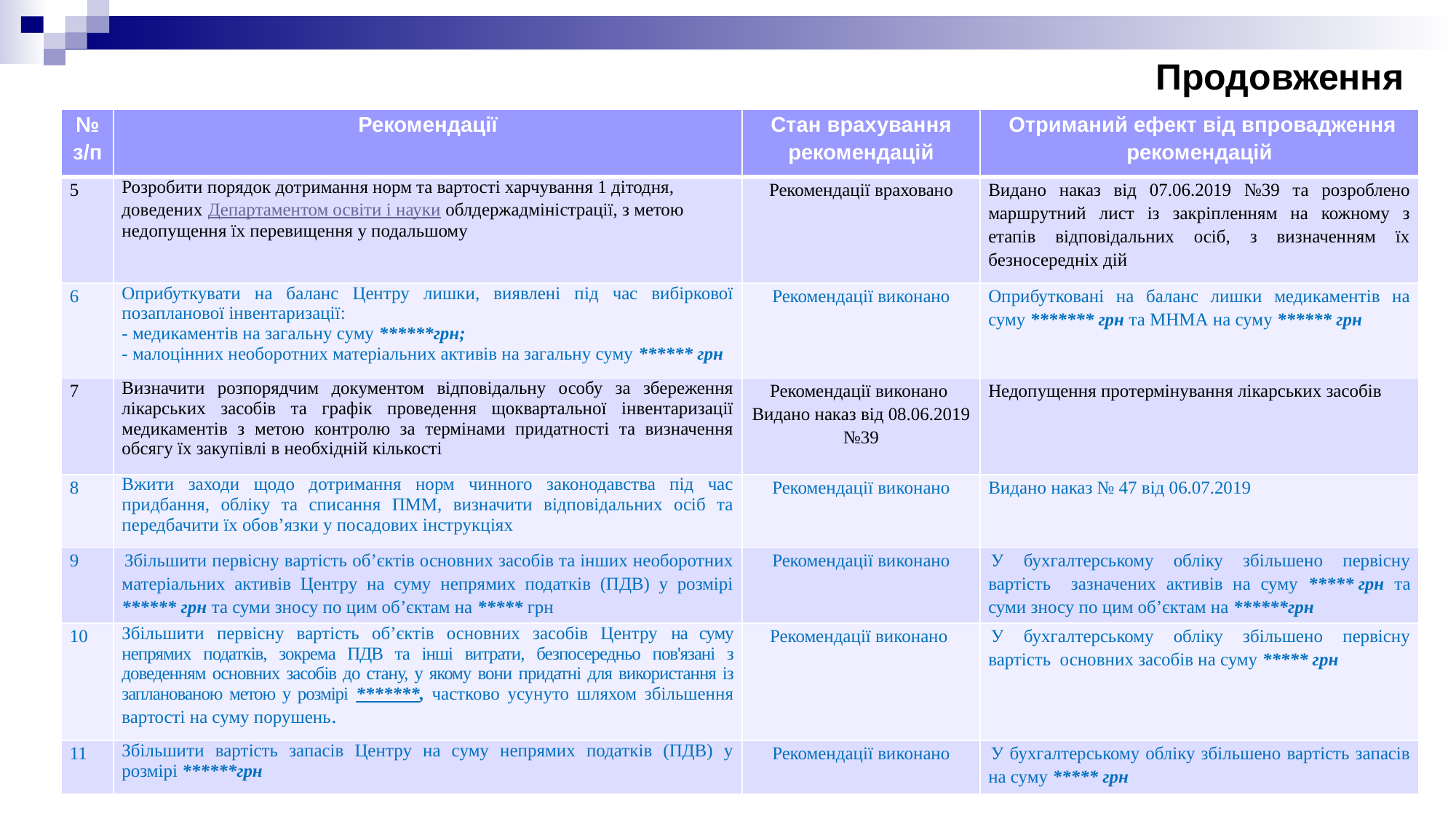

# Продовження
| № з/п | Рекомендації | Стан врахування рекомендацій | Отриманий ефект від впровадження рекомендацій |
| --- | --- | --- | --- |
| 5 | Розробити порядок дотримання норм та вартості харчування 1 дітодня, доведених Департаментом освіти і науки облдержадміністрації, з метою недопущення їх перевищення у подальшому | Рекомендації враховано | Видано наказ від 07.06.2019 №39 та розроблено маршрутний лист із закріпленням на кожному з етапів відповідальних осіб, з визначенням їх безносередніх дій |
| 6 | Оприбуткувати на баланс Центру лишки, виявлені під час вибіркової позапланової інвентаризації: - медикаментів на загальну суму \*\*\*\*\*\*грн; - малоцінних необоротних матеріальних активів на загальну суму \*\*\*\*\*\* грн | Рекомендації виконано | Оприбутковані на баланс лишки медикаментів на суму \*\*\*\*\*\*\* грн та МНМА на суму \*\*\*\*\*\* грн |
| 7 | Визначити розпорядчим документом відповідальну особу за збереження лікарських засобів та графік проведення щоквартальної інвентаризації медикаментів з метою контролю за термінами придатності та визначення обсягу їх закупівлі в необхідній кількості | Рекомендації виконано Видано наказ від 08.06.2019 №39 | Недопущення протермінування лікарських засобів |
| 8 | Вжити заходи щодо дотримання норм чинного законодавства під час придбання, обліку та списання ПММ, визначити відповідальних осіб та передбачити їх обов’язки у посадових інструкціях | Рекомендації виконано | Видано наказ № 47 від 06.07.2019 |
| 9 | Збільшити первісну вартість об’єктів основних засобів та інших необоротних матеріальних активів Центру на суму непрямих податків (ПДВ) у розмірі \*\*\*\*\*\* грн та суми зносу по цим об’єктам на \*\*\*\*\* грн | Рекомендації виконано | У бухгалтерському обліку збільшено первісну вартість зазначених активів на суму \*\*\*\*\* грн та суми зносу по цим об’єктам на \*\*\*\*\*\*грн |
| 10 | Збільшити первісну вартість об’єктів основних засобів Центру на суму непрямих податків, зокрема ПДВ та інші витрати, безпосередньо пов'язані з доведенням основних засобів до стану, у якому вони придатні для використання із запланованою метою у розмірі \*\*\*\*\*\*\*, частково усунуто шляхом збільшення вартості на суму порушень. | Рекомендації виконано | У бухгалтерському обліку збільшено первісну вартість основних засобів на суму \*\*\*\*\* грн |
| 11 | Збільшити вартість запасів Центру на суму непрямих податків (ПДВ) у розмірі \*\*\*\*\*\*грн | Рекомендації виконано | У бухгалтерському обліку збільшено вартість запасів на суму \*\*\*\*\* грн |